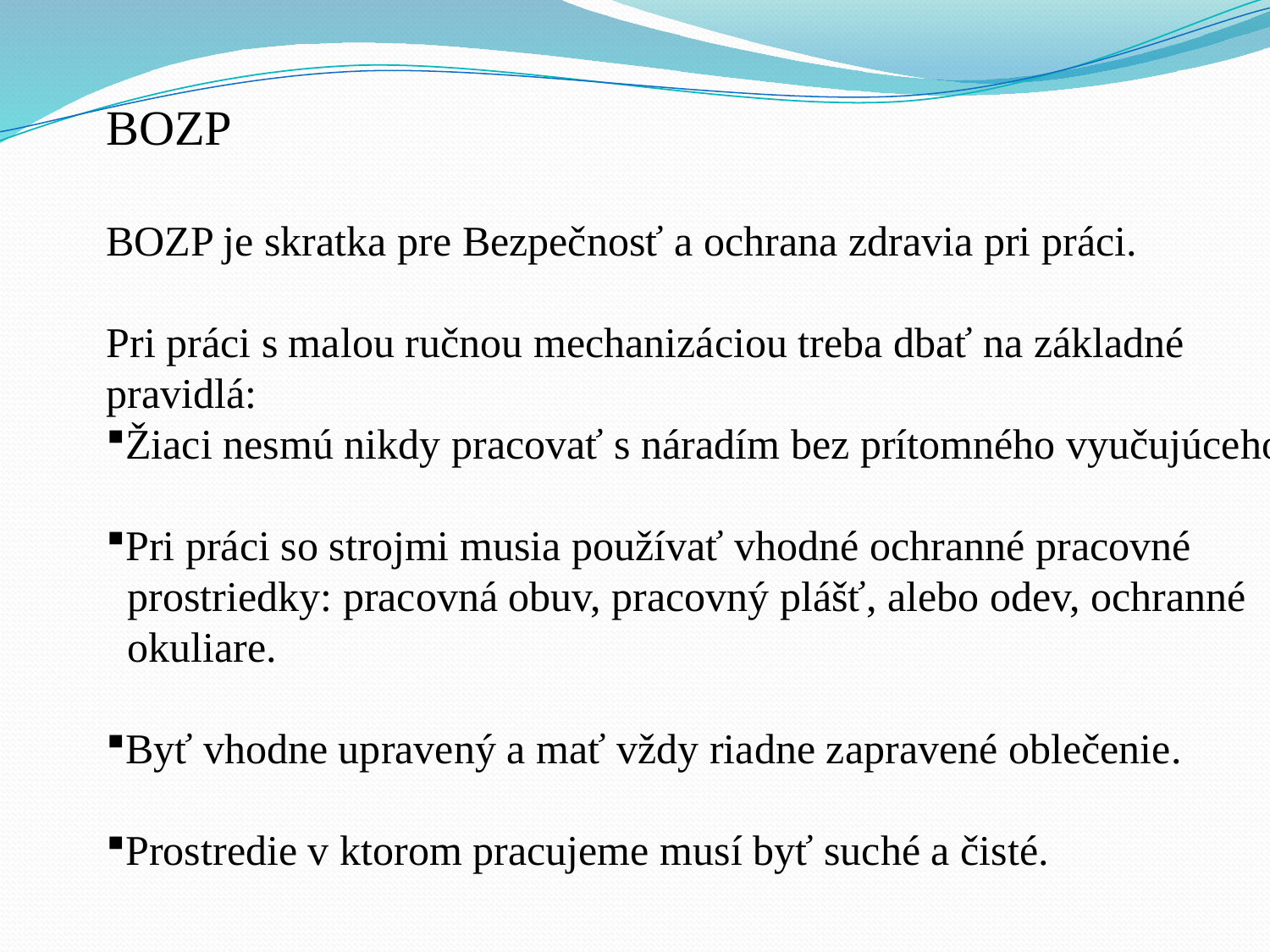

BOZP

BOZP je skratka pre Bezpečnosť a ochrana zdravia pri práci.

Pri práci s malou ručnou mechanizáciou treba dbať na základné
pravidlá:
Žiaci nesmú nikdy pracovať s náradím bez prítomného vyučujúceho.

Pri práci so strojmi musia používať vhodné ochranné pracovné
  prostriedky: pracovná obuv, pracovný plášť, alebo odev, ochranné
  okuliare.

Byť vhodne upravený a mať vždy riadne zapravené oblečenie.

Prostredie v ktorom pracujeme musí byť suché a čisté.